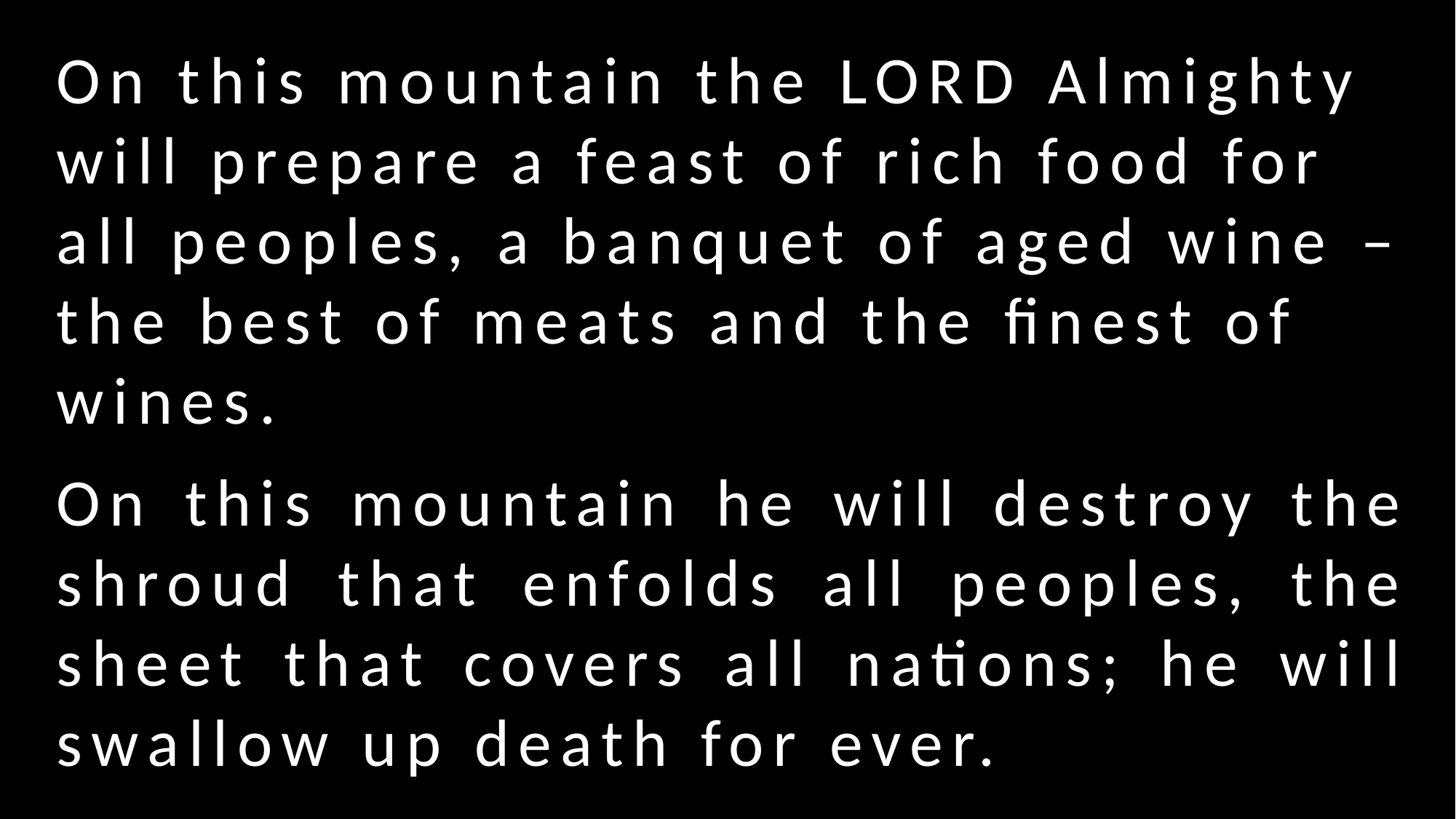

On this mountain the Lord Almighty will prepare a feast of rich food for all peoples, a banquet of aged wine – the best of meats and the finest of wines.
On this mountain he will destroy the shroud that enfolds all peoples, the sheet that covers all nations; he will swallow up death for ever.